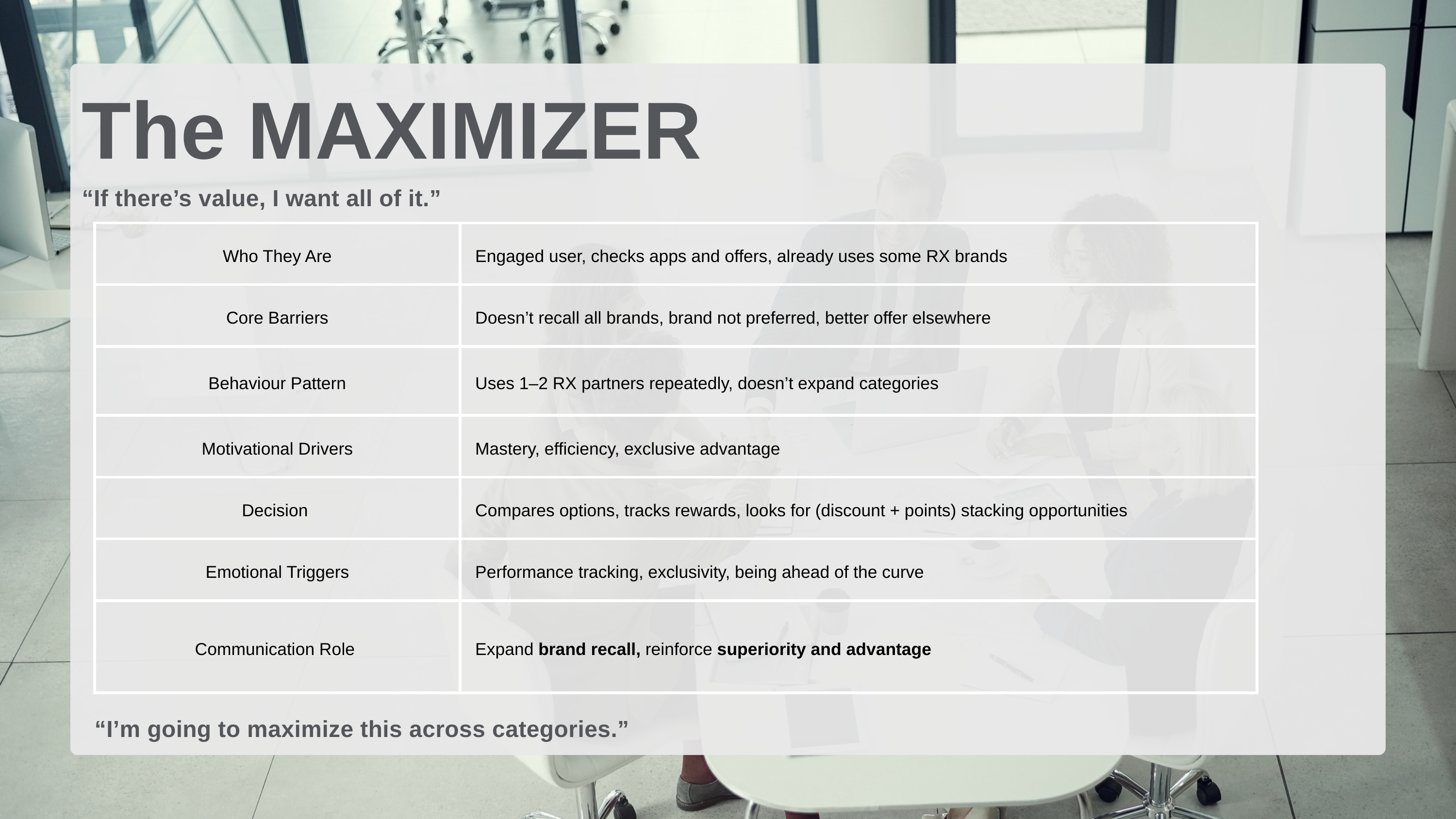

The MAXIMIZER

“If there’s value, I want all of it.”
| Who They Are | Engaged user, checks apps and offers, already uses some RX brands |
| --- | --- |
| Core Barriers | Doesn’t recall all brands, brand not preferred, better offer elsewhere |
| Behaviour Pattern | Uses 1–2 RX partners repeatedly, doesn’t expand categories |
| Motivational Drivers | Mastery, efficiency, exclusive advantage |
| Decision | Compares options, tracks rewards, looks for (discount + points) stacking opportunities |
| Emotional Triggers | Performance tracking, exclusivity, being ahead of the curve |
| Communication Role | Expand brand recall, reinforce superiority and advantage |
“I’m going to maximize this across categories.”